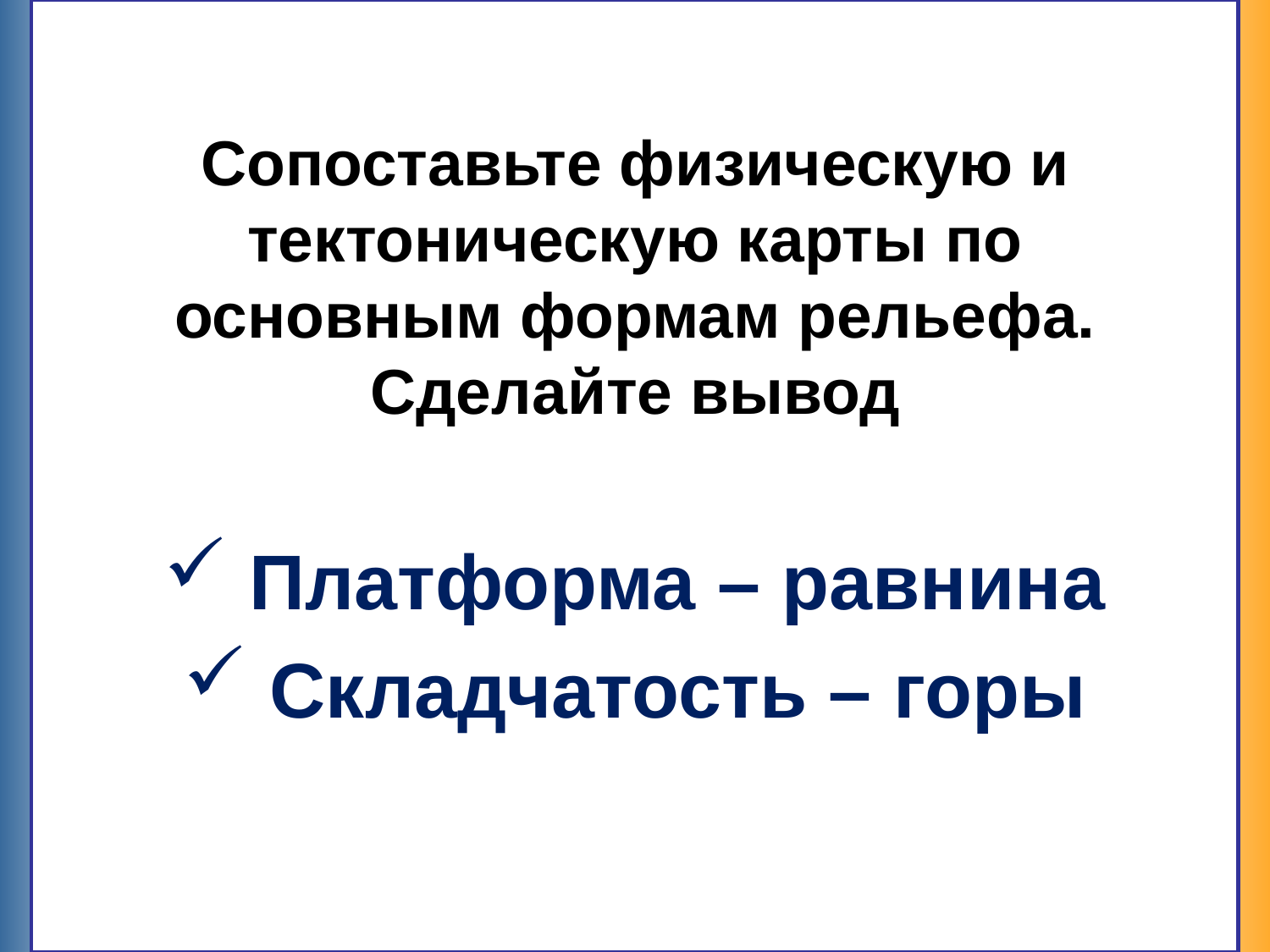

Сопоставьте физическую и тектоническую карты по основным формам рельефа. Сделайте вывод

 Платформа – равнина
 Складчатость – горы